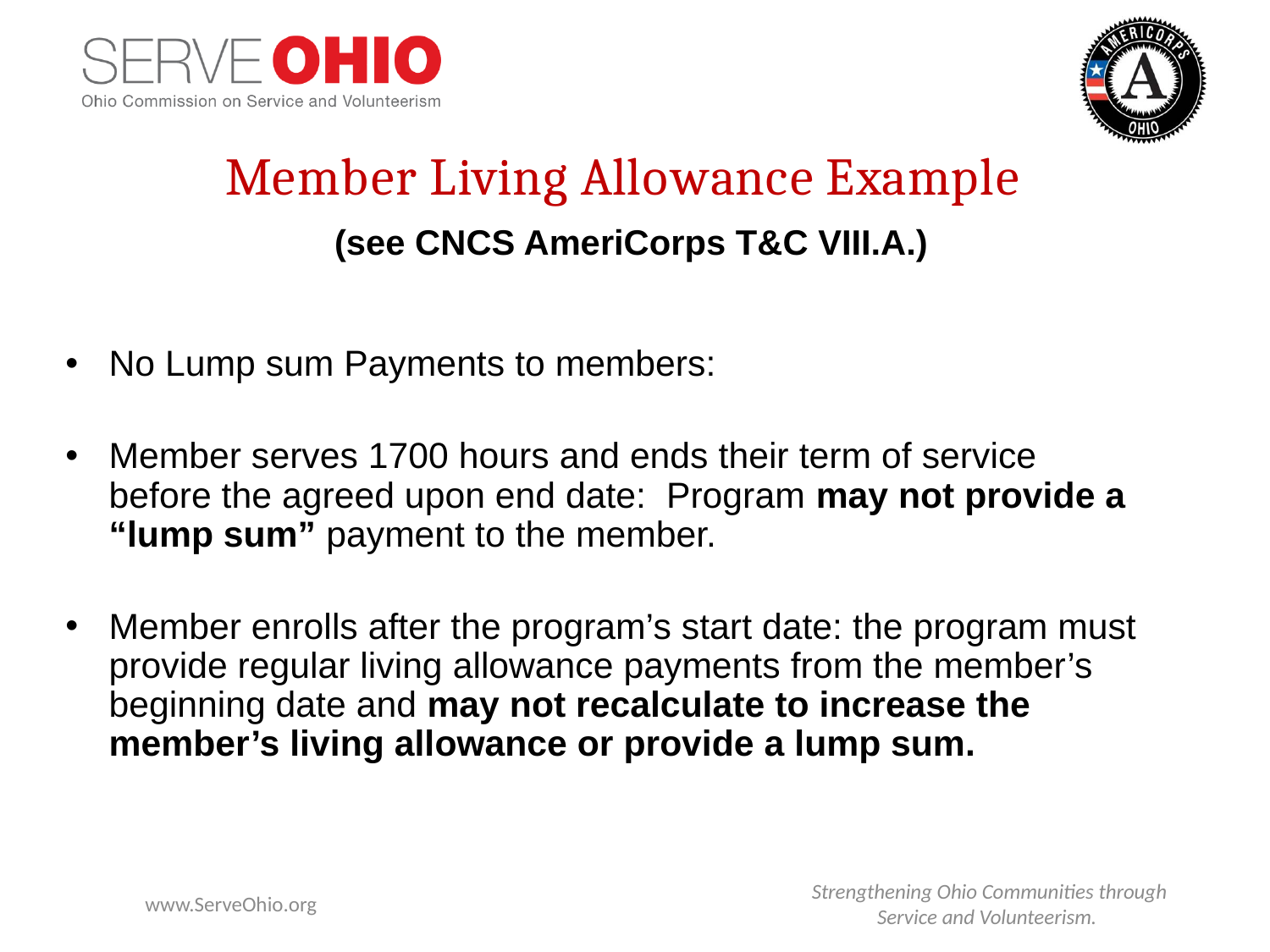

Member Living Allowance Example
 (see CNCS AmeriCorps T&C VIII.A.)
No Lump sum Payments to members:

Member serves 1700 hours and ends their term of service before the agreed upon end date:  Program may not provide a “lump sum” payment to the member.

Member enrolls after the program’s start date: the program must provide regular living allowance payments from the member’s beginning date and may not recalculate to increase the member’s living allowance or provide a lump sum.
www.ServeOhio.org
Strengthening Ohio Communities through Service and Volunteerism.